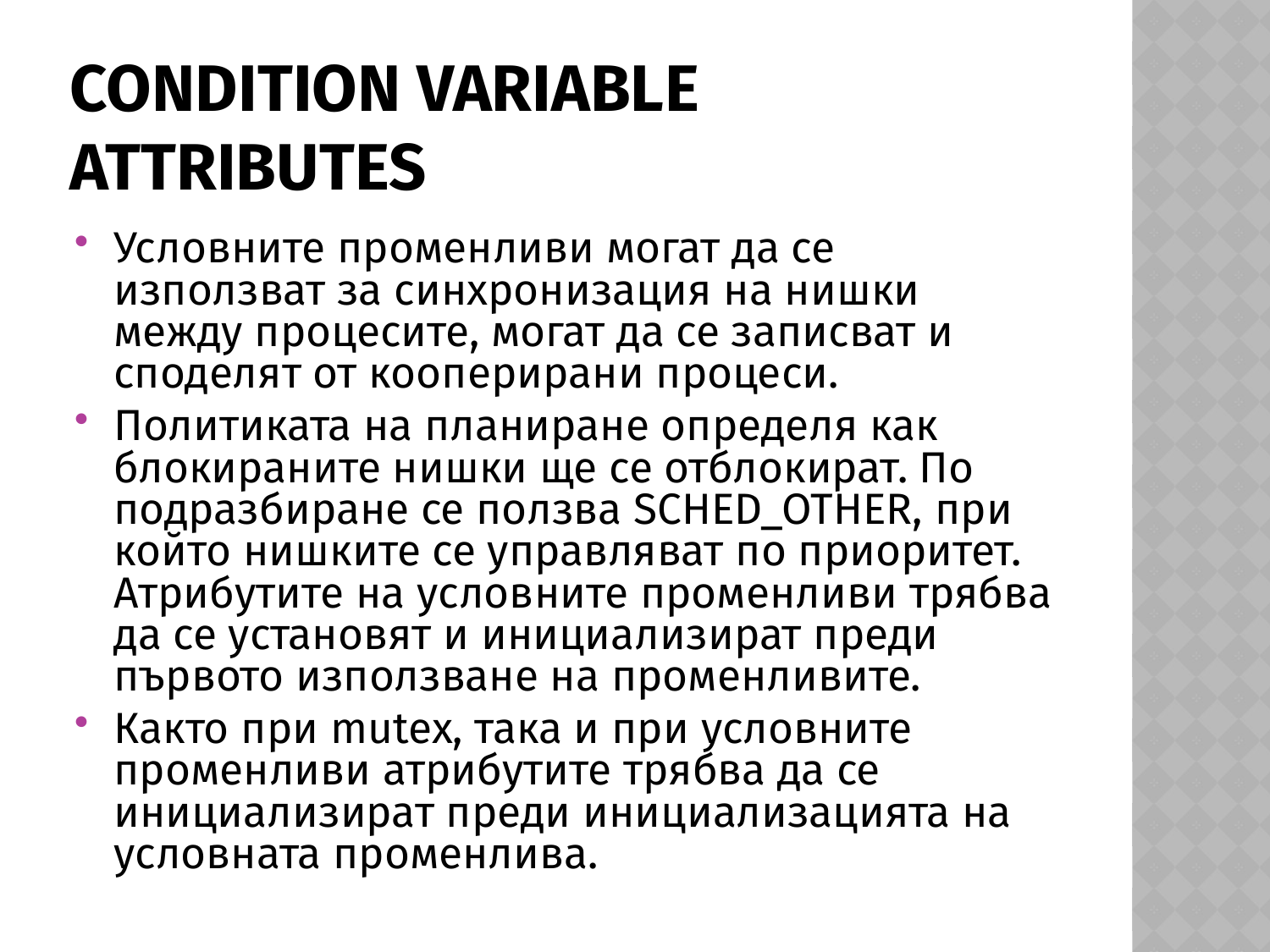

Condition Variable Attributes
Условните променливи могат да се използват за синхронизация на нишки между процесите, могат да се записват и споделят от кооперирани процеси.
Политиката на планиране определя как блокираните нишки ще се отблокират. По подразбиране се ползва SCHED_OTHER, при който нишките се управляват по приоритет. Атрибутите на условните променливи трябва да се установят и инициализират преди първото използване на променливите.
Както при mutex, така и при условните променливи атрибутите трябва да се инициализират преди инициализацията на условната променлива.